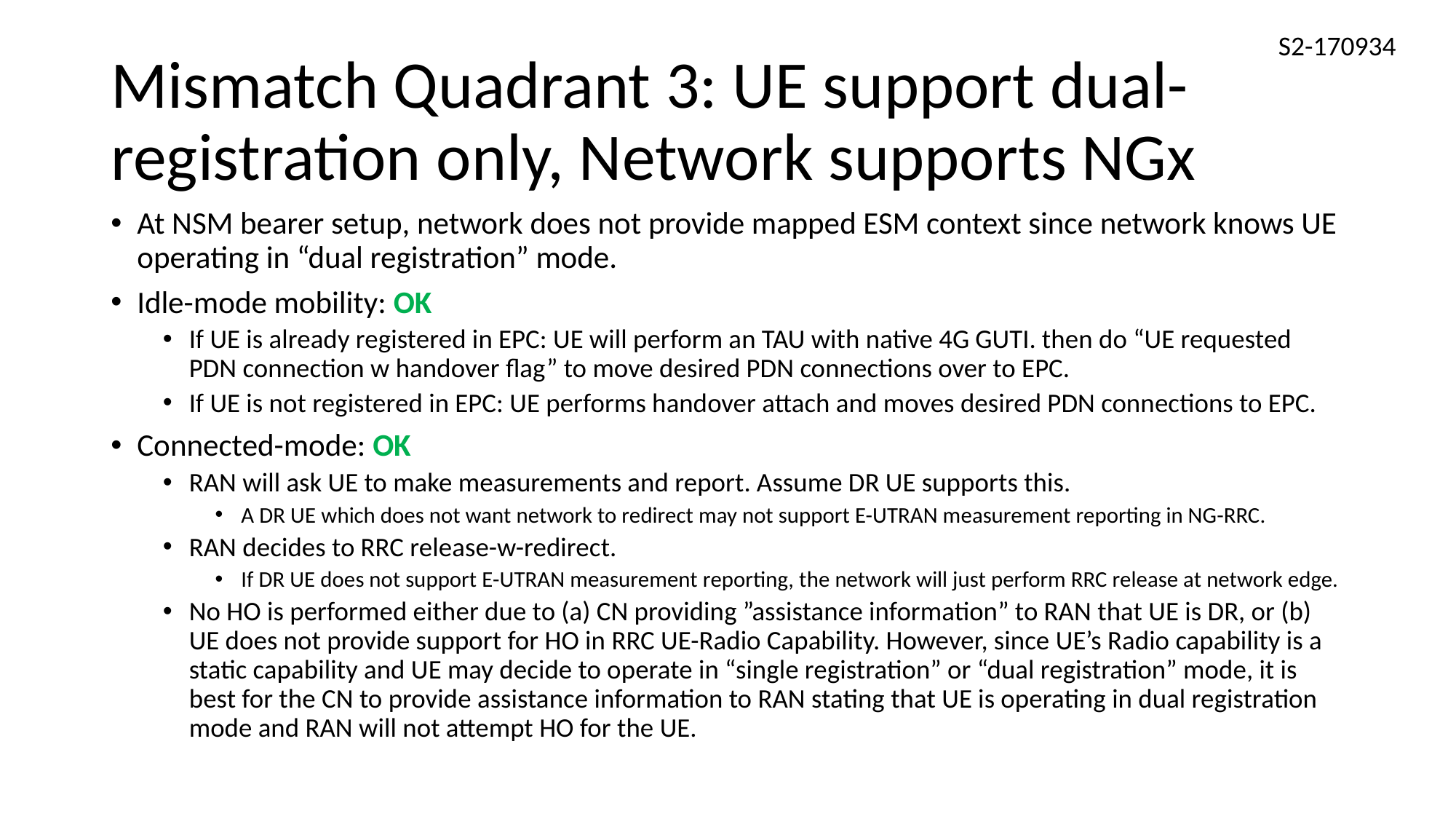

# Mismatch Quadrant 3: UE support dual-registration only, Network supports NGx
At NSM bearer setup, network does not provide mapped ESM context since network knows UE operating in “dual registration” mode.
Idle-mode mobility: OK
If UE is already registered in EPC: UE will perform an TAU with native 4G GUTI. then do “UE requested PDN connection w handover flag” to move desired PDN connections over to EPC.
If UE is not registered in EPC: UE performs handover attach and moves desired PDN connections to EPC.
Connected-mode: OK
RAN will ask UE to make measurements and report. Assume DR UE supports this.
A DR UE which does not want network to redirect may not support E-UTRAN measurement reporting in NG-RRC.
RAN decides to RRC release-w-redirect.
If DR UE does not support E-UTRAN measurement reporting, the network will just perform RRC release at network edge.
No HO is performed either due to (a) CN providing ”assistance information” to RAN that UE is DR, or (b) UE does not provide support for HO in RRC UE-Radio Capability. However, since UE’s Radio capability is a static capability and UE may decide to operate in “single registration” or “dual registration” mode, it is best for the CN to provide assistance information to RAN stating that UE is operating in dual registration mode and RAN will not attempt HO for the UE.